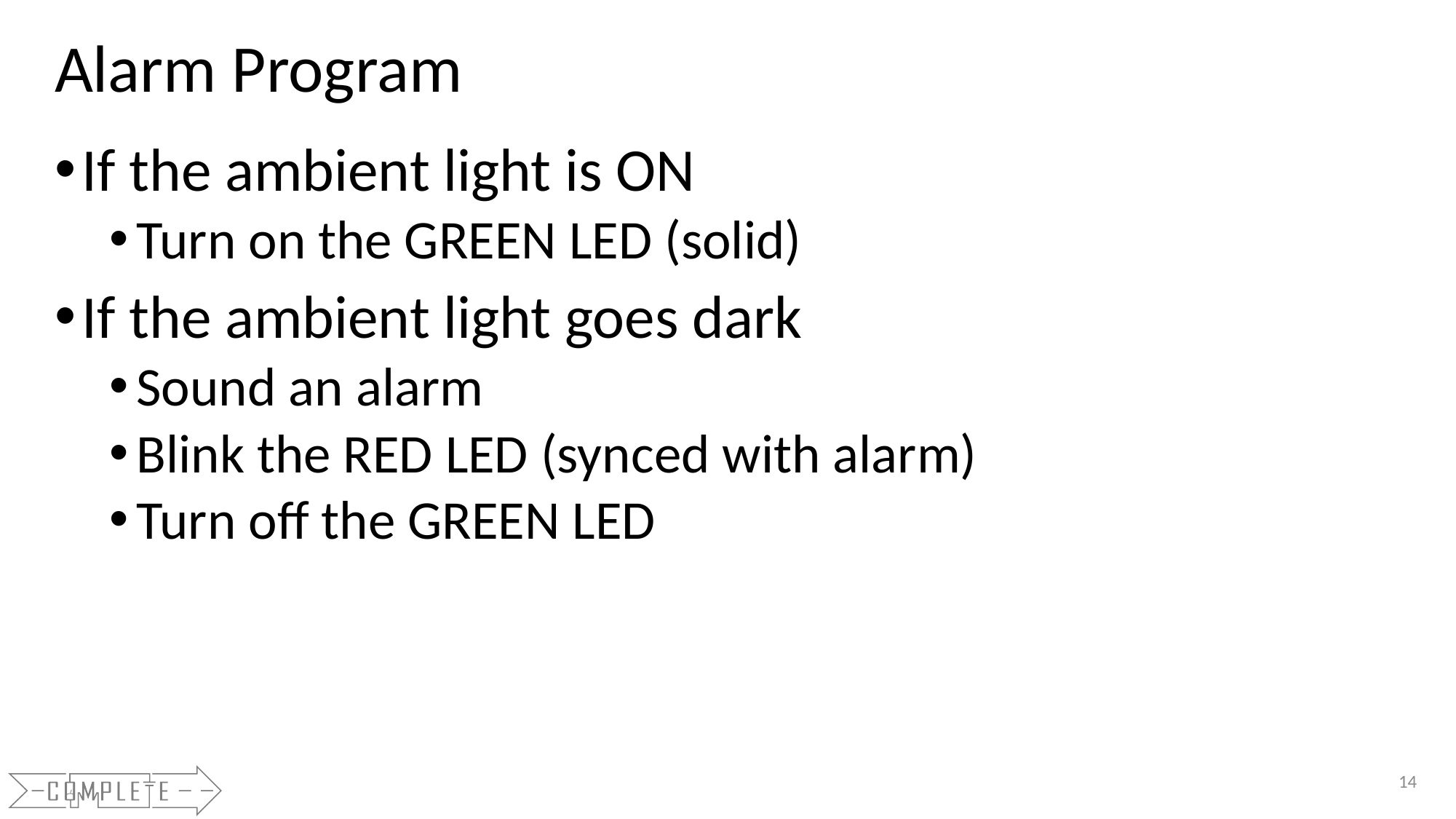

# Alarm Program
If the ambient light is ON
Turn on the GREEN LED (solid)
If the ambient light goes dark
Sound an alarm
Blink the RED LED (synced with alarm)
Turn off the GREEN LED
14